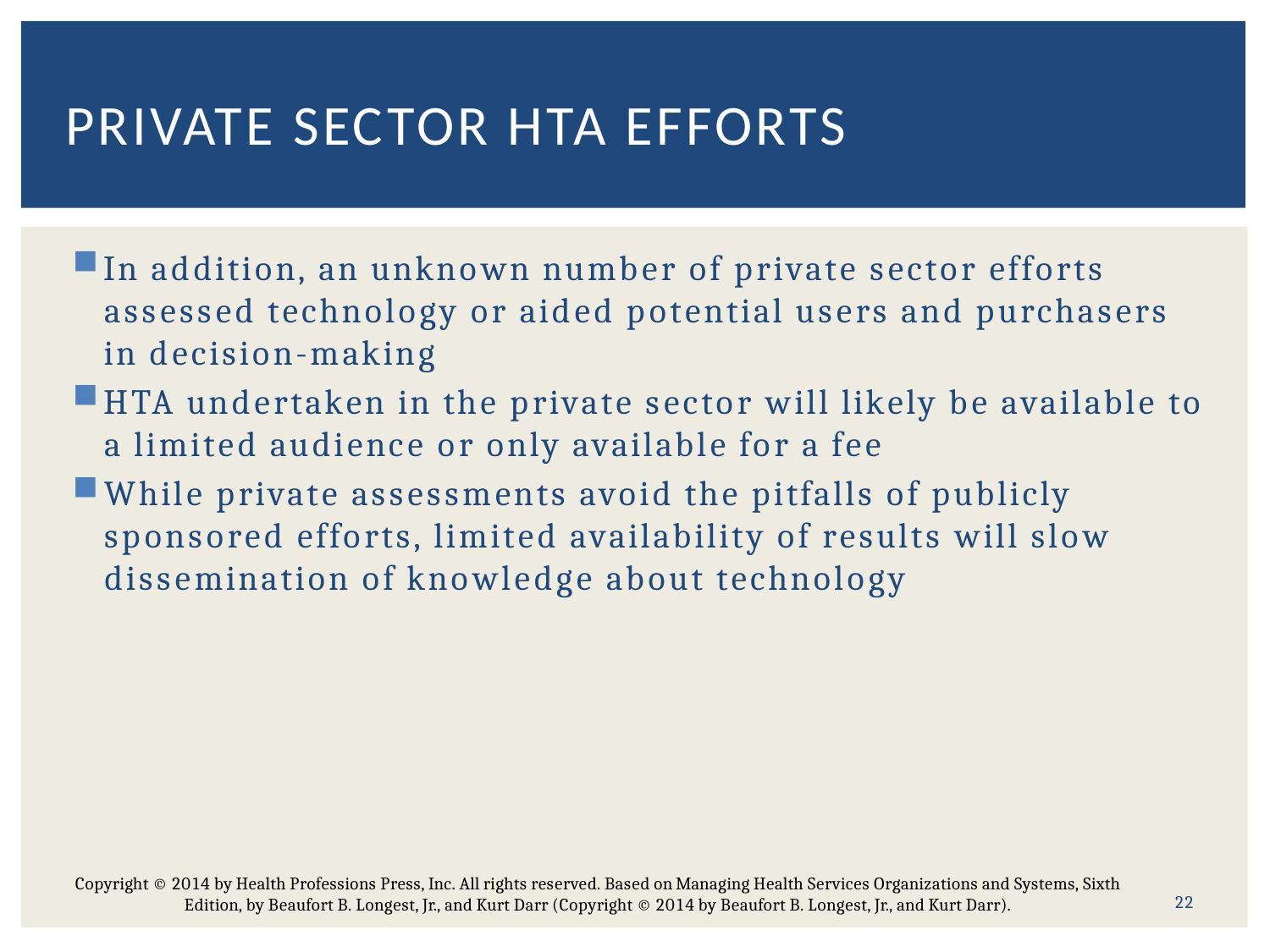

# Private sector HTA Efforts
In addition, an unknown number of private sector efforts assessed technology or aided potential users and purchasers in decision-making
HTA undertaken in the private sector will likely be available to a limited audience or only available for a fee
While private assessments avoid the pitfalls of publicly sponsored efforts, limited availability of results will slow dissemination of knowledge about technology

Copyright © 2014 by Health Professions Press, Inc. All rights reserved. Based on Managing Health Services Organizations and Systems, Sixth Edition, by Beaufort B. Longest, Jr., and Kurt Darr (Copyright © 2014 by Beaufort B. Longest, Jr., and Kurt Darr).
22